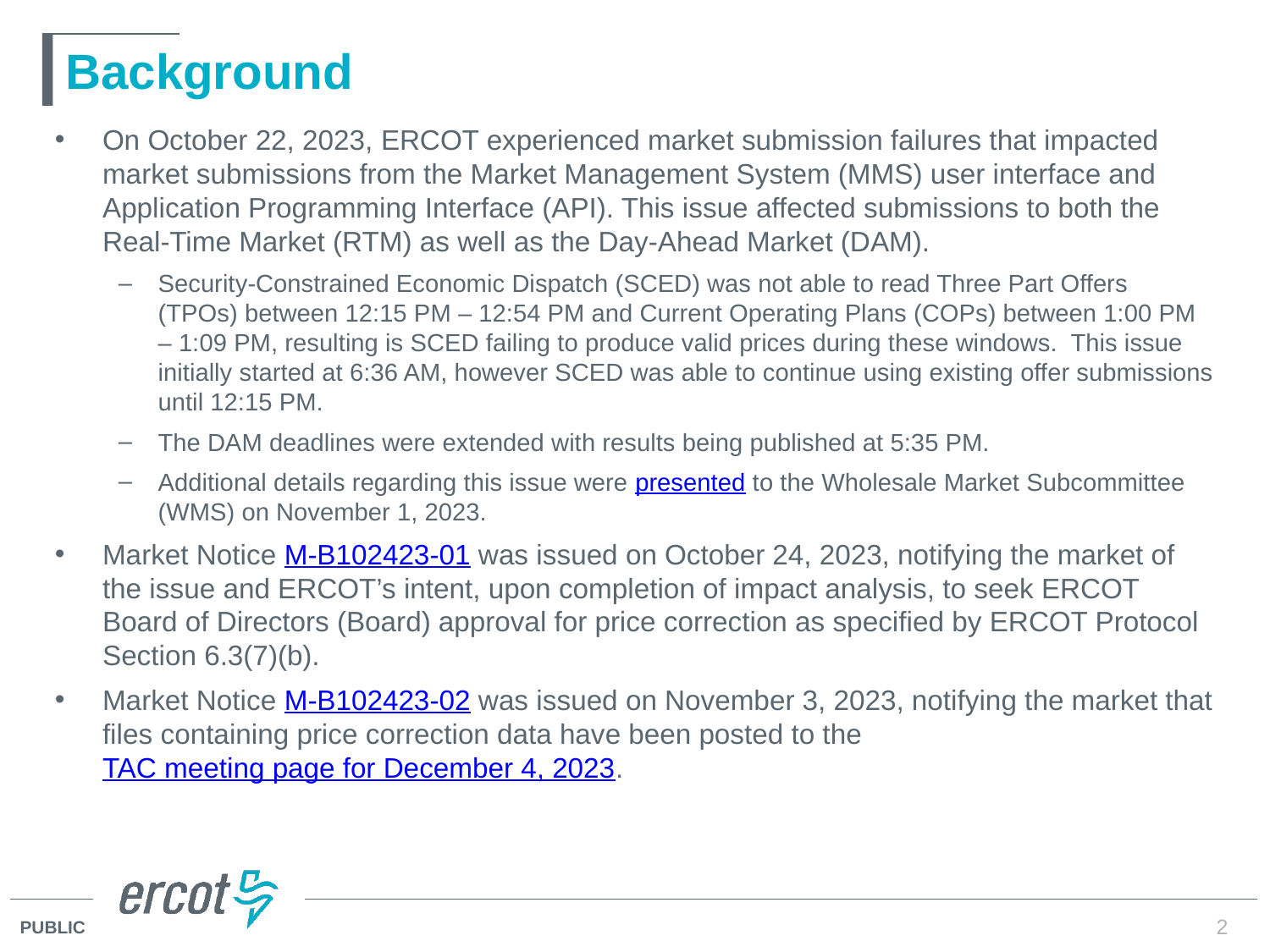

# Background
On October 22, 2023, ERCOT experienced market submission failures that impacted market submissions from the Market Management System (MMS) user interface and Application Programming Interface (API). This issue affected submissions to both the Real-Time Market (RTM) as well as the Day-Ahead Market (DAM).
Security-Constrained Economic Dispatch (SCED) was not able to read Three Part Offers (TPOs) between 12:15 PM – 12:54 PM and Current Operating Plans (COPs) between 1:00 PM – 1:09 PM, resulting is SCED failing to produce valid prices during these windows.  This issue initially started at 6:36 AM, however SCED was able to continue using existing offer submissions until 12:15 PM.
The DAM deadlines were extended with results being published at 5:35 PM.
Additional details regarding this issue were presented to the Wholesale Market Subcommittee (WMS) on November 1, 2023.
Market Notice M-B102423-01 was issued on October 24, 2023, notifying the market of the issue and ERCOT’s intent, upon completion of impact analysis, to seek ERCOT Board of Directors (Board) approval for price correction as specified by ERCOT Protocol Section 6.3(7)(b).
Market Notice M-B102423-02 was issued on November 3, 2023, notifying the market that files containing price correction data have been posted to the TAC meeting page for December 4, 2023.

2